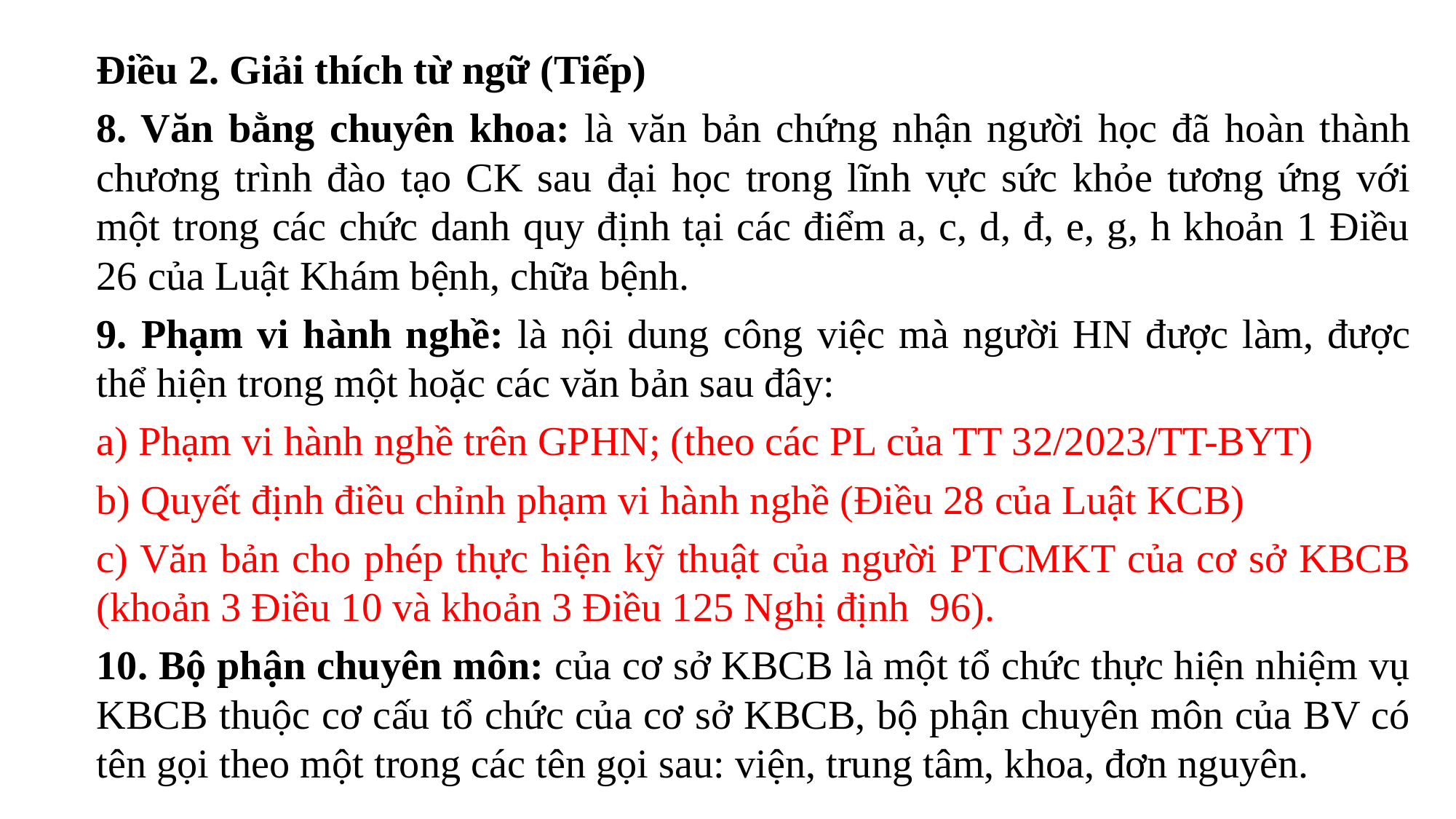

Điều 2. Giải thích từ ngữ (Tiếp)
8. Văn bằng chuyên khoa: là văn bản chứng nhận người học đã hoàn thành chương trình đào tạo CK sau đại học trong lĩnh vực sức khỏe tương ứng với một trong các chức danh quy định tại các điểm a, c, d, đ, e, g, h khoản 1 Điều 26 của Luật Khám bệnh, chữa bệnh.
9. Phạm vi hành nghề: là nội dung công việc mà người HN được làm, được thể hiện trong một hoặc các văn bản sau đây:
a) Phạm vi hành nghề trên GPHN; (theo các PL của TT 32/2023/TT-BYT)
b) Quyết định điều chỉnh phạm vi hành nghề (Điều 28 của Luật KCB)
c) Văn bản cho phép thực hiện kỹ thuật của người PTCMKT của cơ sở KBCB (khoản 3 Điều 10 và khoản 3 Điều 125 Nghị định  96).
10. Bộ phận chuyên môn: của cơ sở KBCB là một tổ chức thực hiện nhiệm vụ KBCB thuộc cơ cấu tổ chức của cơ sở KBCB, bộ phận chuyên môn của BV có tên gọi theo một trong các tên gọi sau: viện, trung tâm, khoa, đơn nguyên.